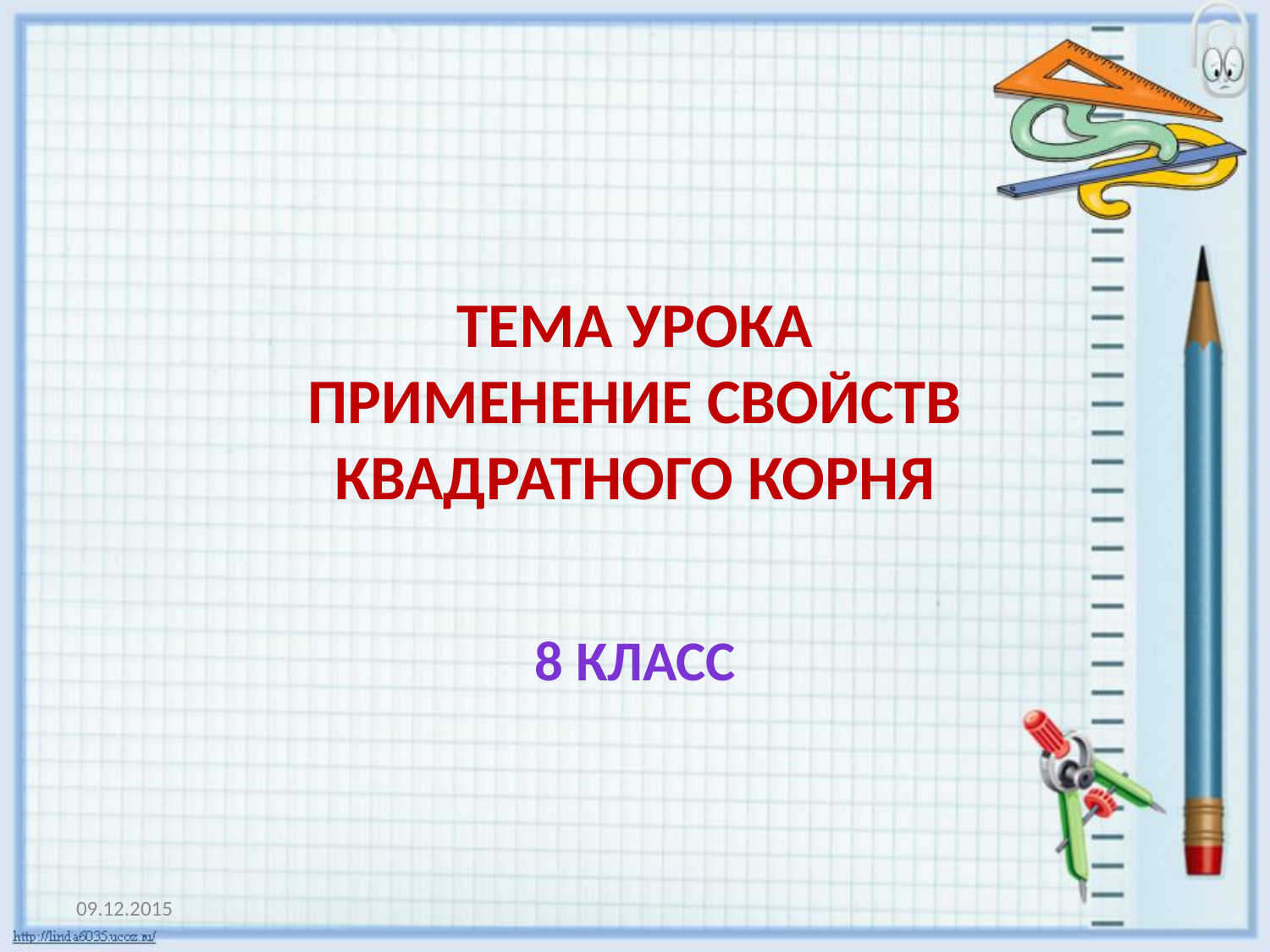

# Тема урока Применение свойств квадратного корня

8 класс
09.12.2015